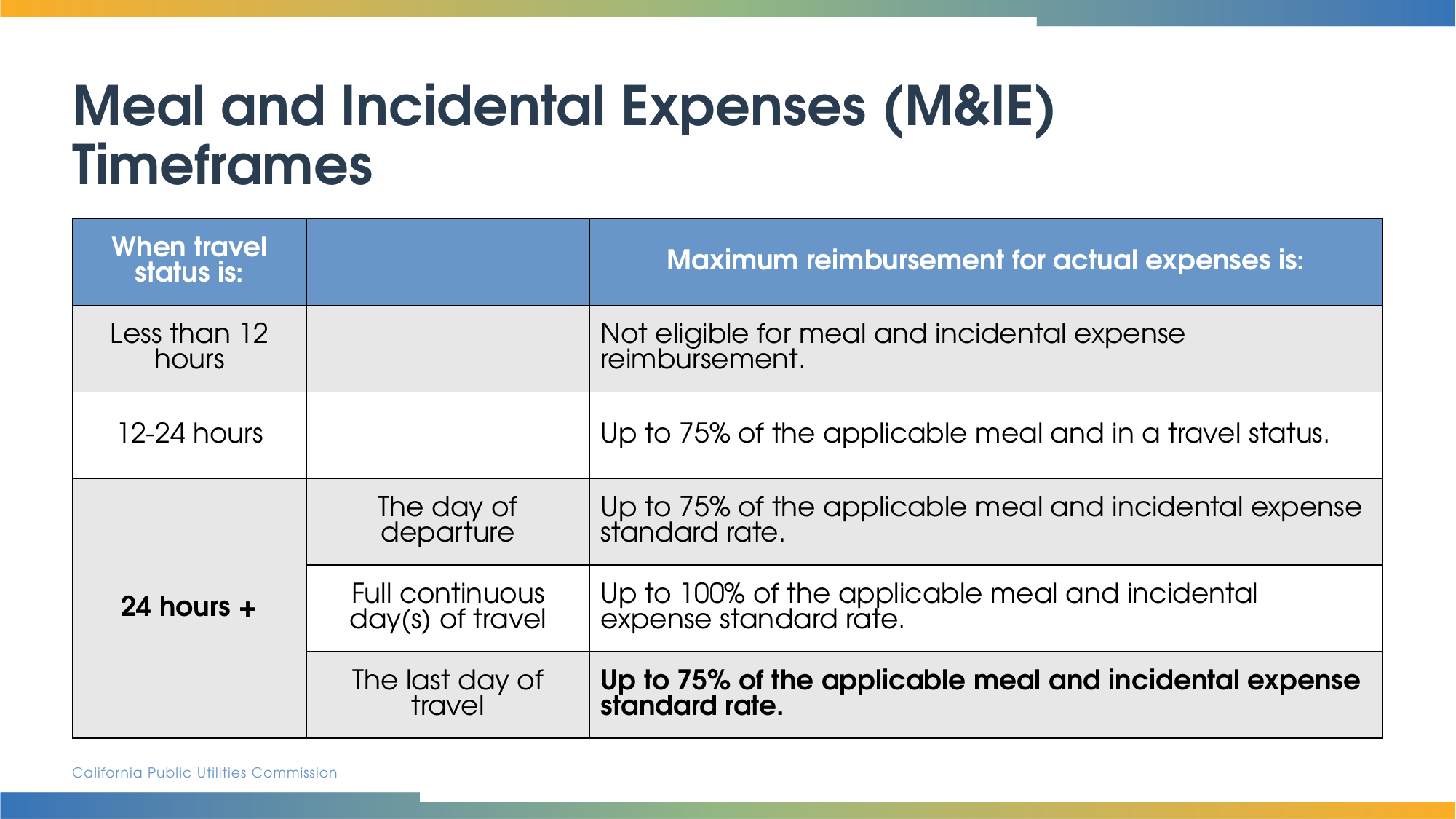

# Meal and Incidental Expenses (M&IE) Timeframes
| When travel status is: |  | Maximum reimbursement for actual expenses is: |
| --- | --- | --- |
| Less than 12 hours |  | Not eligible for meal and incidental expense reimbursement. |
| 12-24 hours |  | Up to 75% of the applicable meal and in a travel status. |
| 24 hours + | The day of departure | Up to 75% of the applicable meal and incidental expense standard rate. |
|  | Full continuous day(s) of travel | Up to 100% of the applicable meal and incidental expense standard rate. |
|  | The last day of travel | Up to 75% of the applicable meal and incidental expense standard rate. |